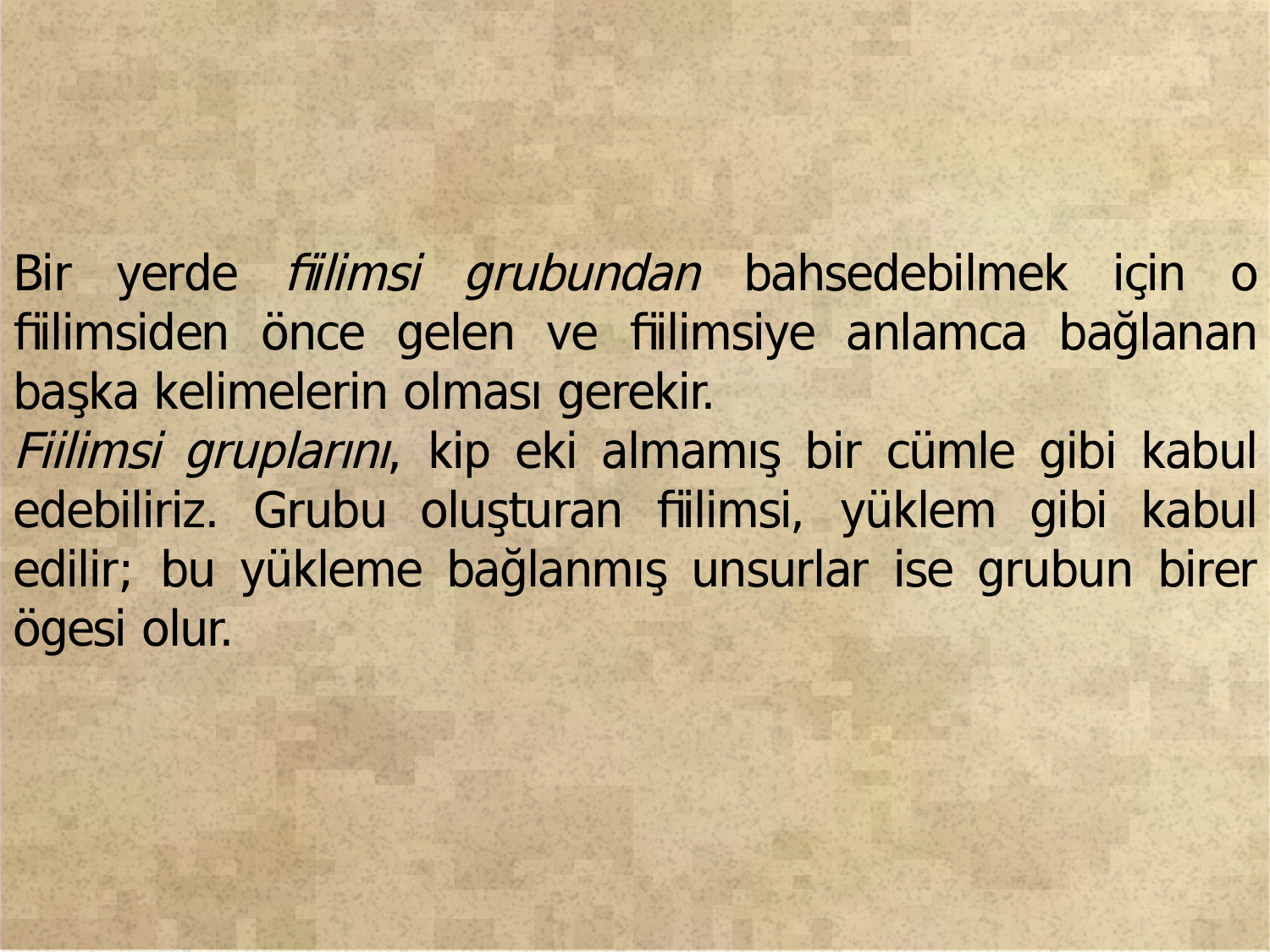

Bir yerde fiilimsi grubundan bahsedebilmek için o fiilimsiden önce gelen ve fiilimsiye anlamca bağlanan başka kelimelerin olması gerekir.
Fiilimsi gruplarını, kip eki almamış bir cümle gibi kabul edebiliriz. Grubu oluşturan fiilimsi, yüklem gibi kabul edilir; bu yükleme bağlanmış unsurlar ise grubun birer ögesi olur.